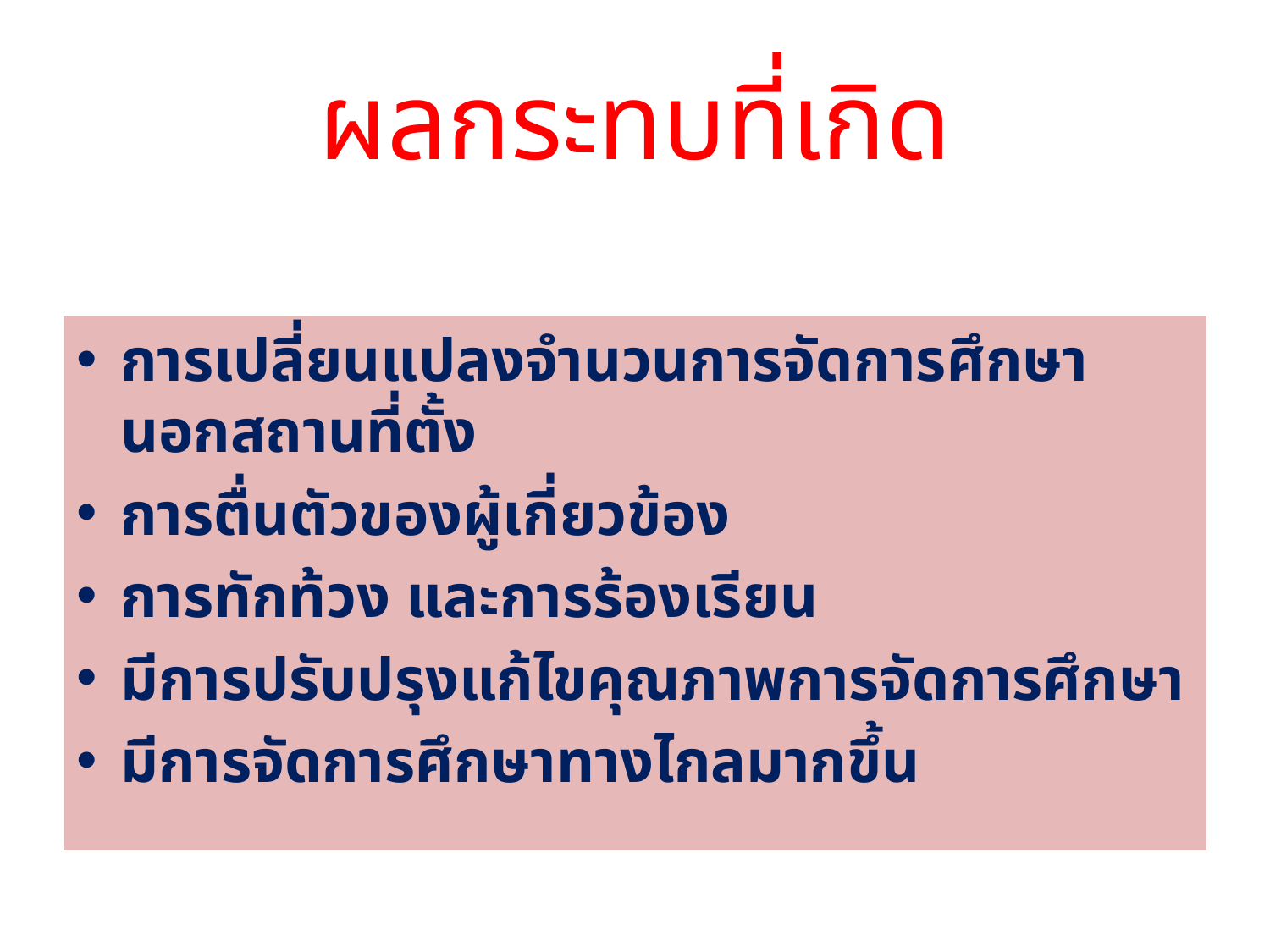

# ผลกระทบที่เกิด
การเปลี่ยนแปลงจำนวนการจัดการศึกษานอกสถานที่ตั้ง
การตื่นตัวของผู้เกี่ยวข้อง
การทักท้วง และการร้องเรียน
มีการปรับปรุงแก้ไขคุณภาพการจัดการศึกษา
มีการจัดการศึกษาทางไกลมากขึ้น